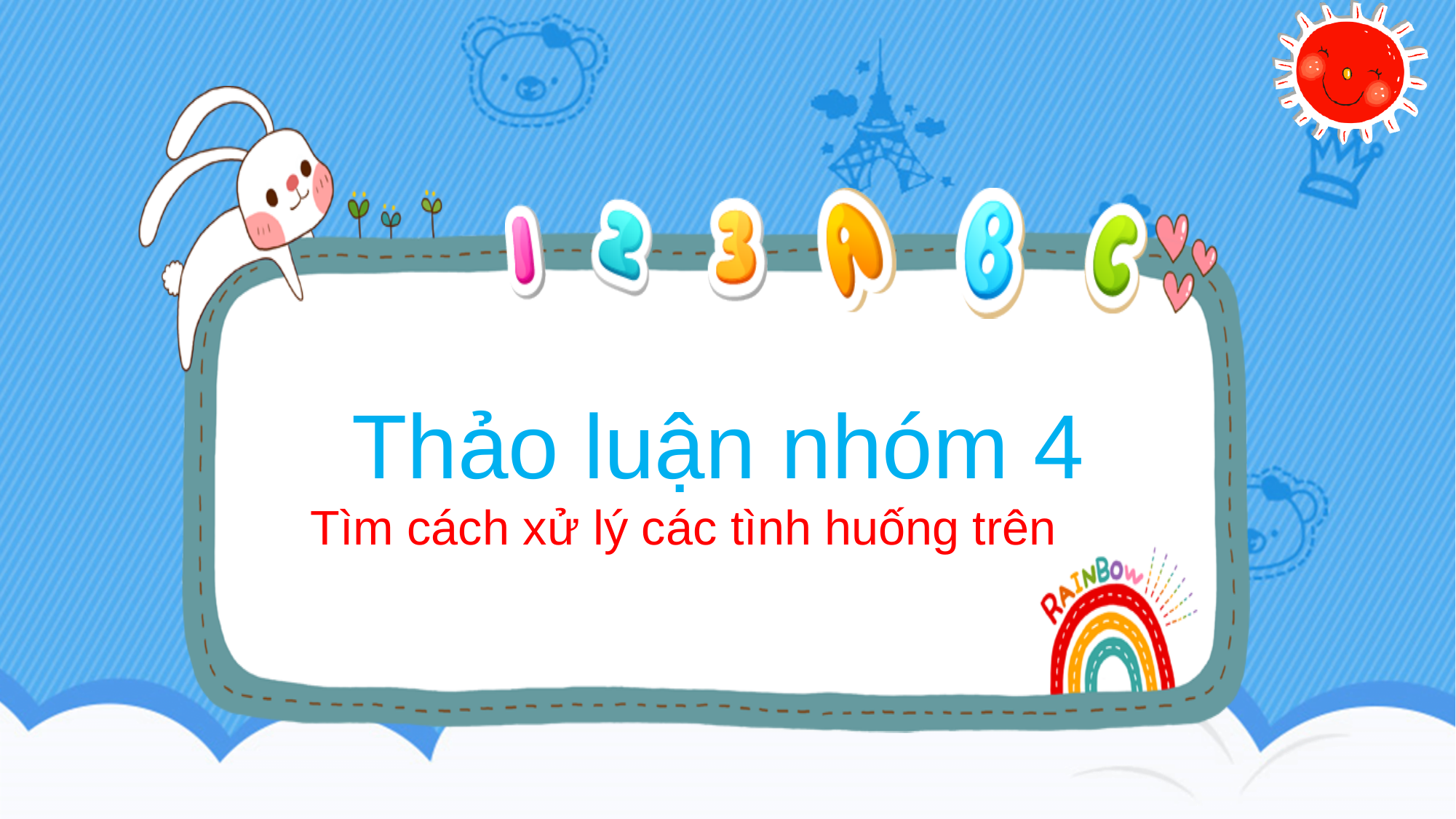

Thảo luận nhóm 4
Tìm cách xử lý các tình huống trên